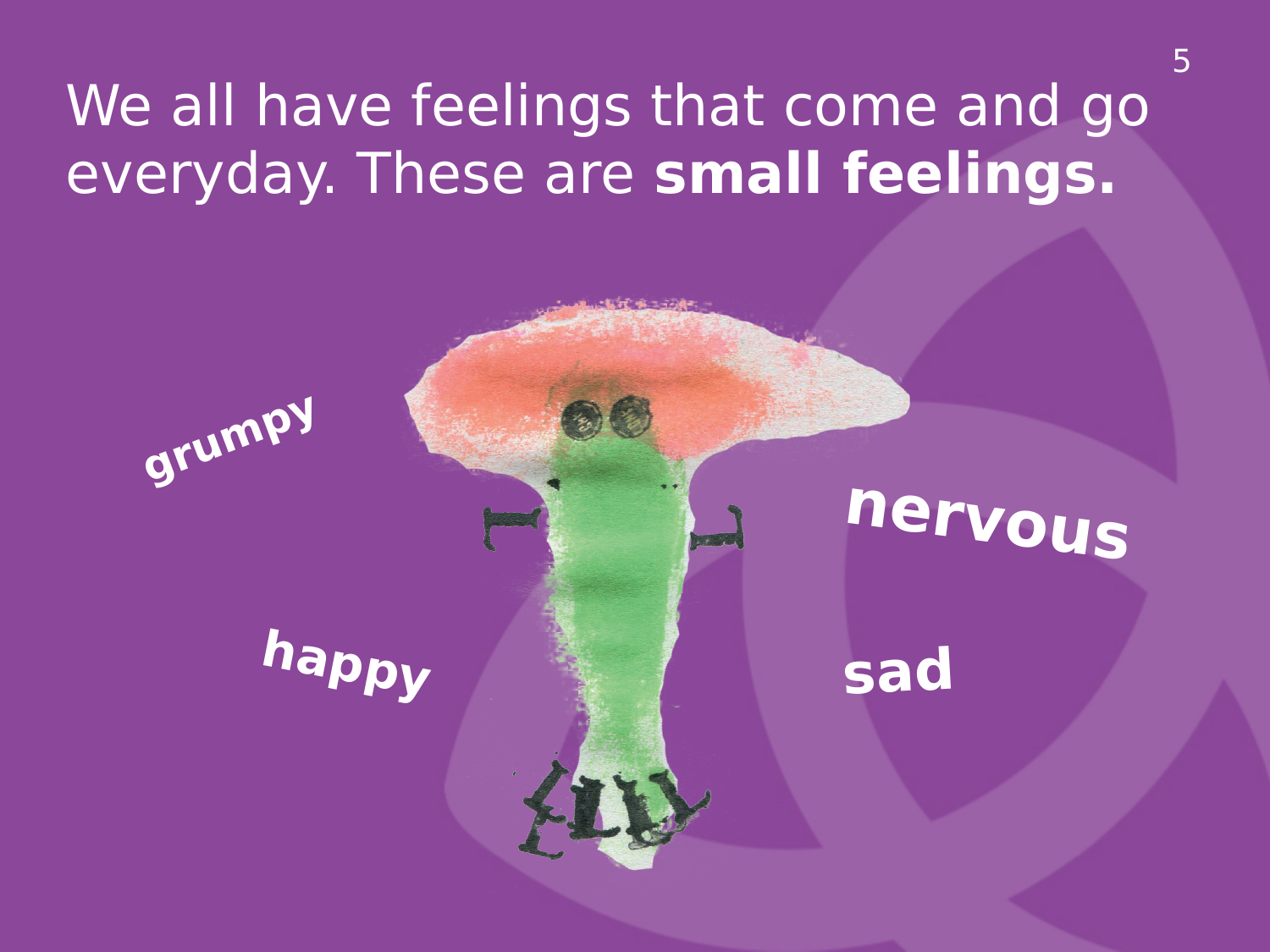

5
# We all have feelings that come and go everyday. These are small feelings.

grumpy
nervous
sad
happy